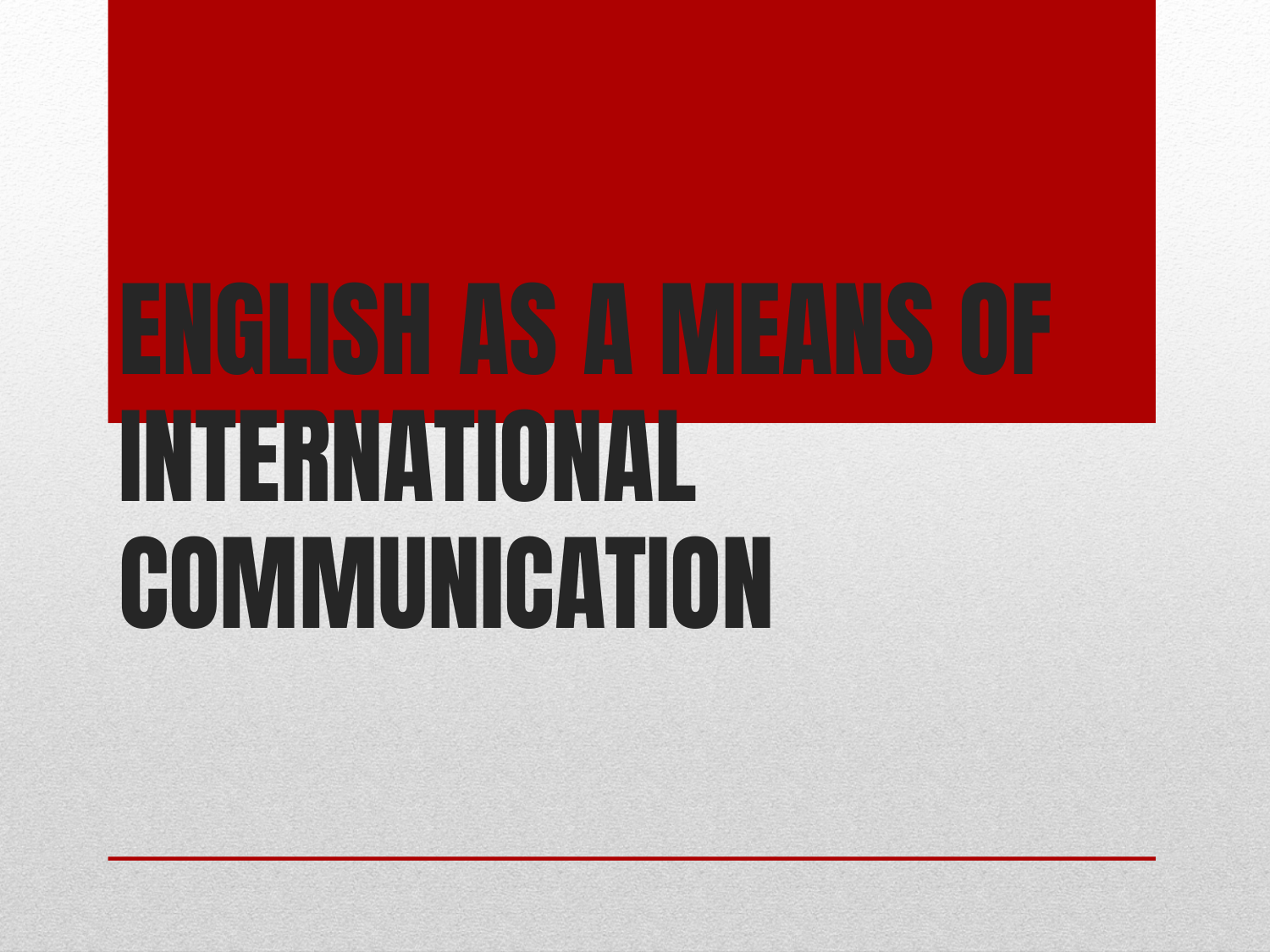

# ENGLISH AS A MEANS OF INTERNATIONAL COMMUNICATION